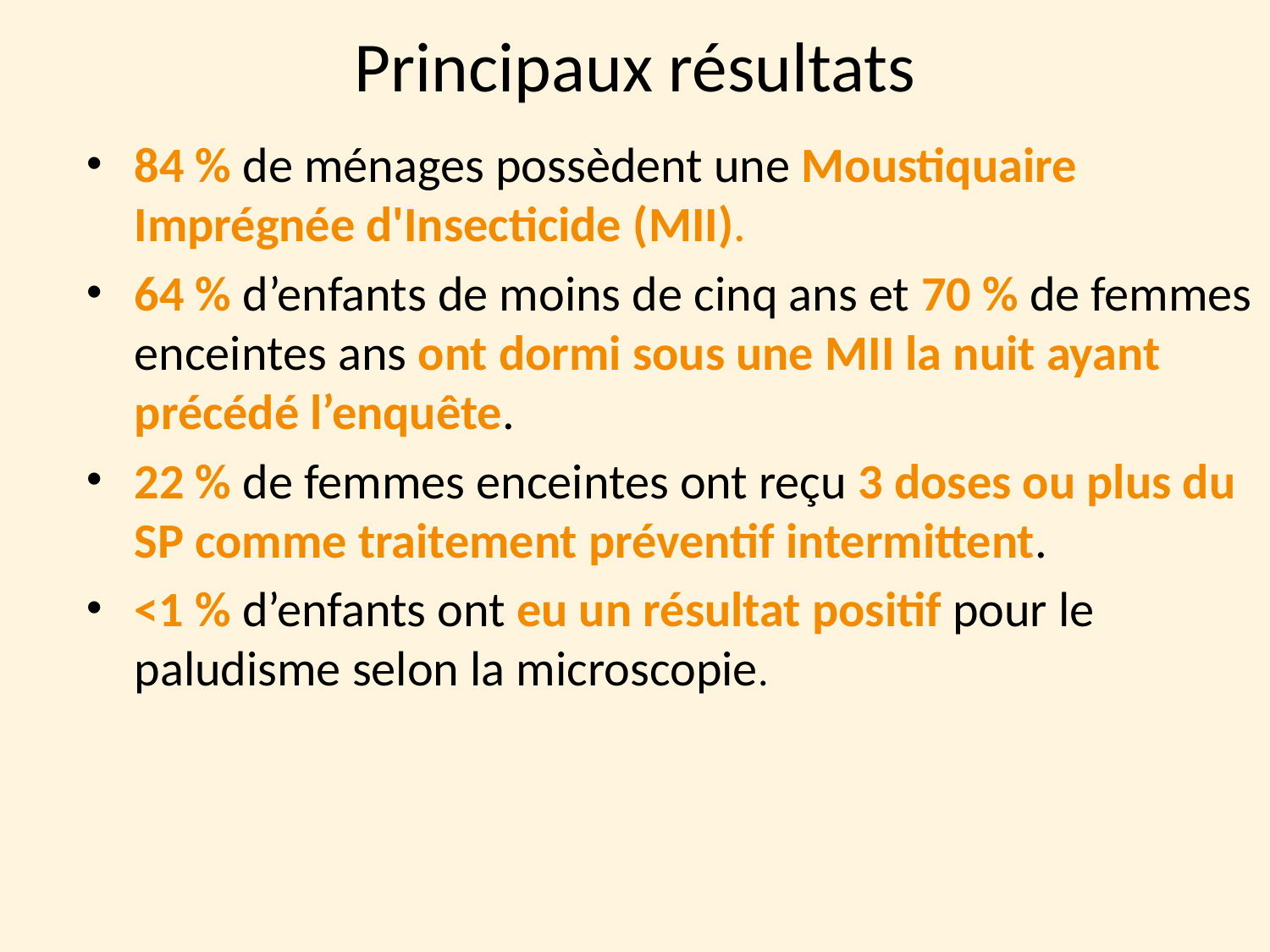

Principaux résultats
84 % de ménages possèdent une Moustiquaire Imprégnée d'Insecticide (MII).
64 % d’enfants de moins de cinq ans et 70 % de femmes enceintes ans ont dormi sous une MII la nuit ayant précédé l’enquête.
22 % de femmes enceintes ont reçu 3 doses ou plus du SP comme traitement préventif intermittent.
<1 % d’enfants ont eu un résultat positif pour le paludisme selon la microscopie.